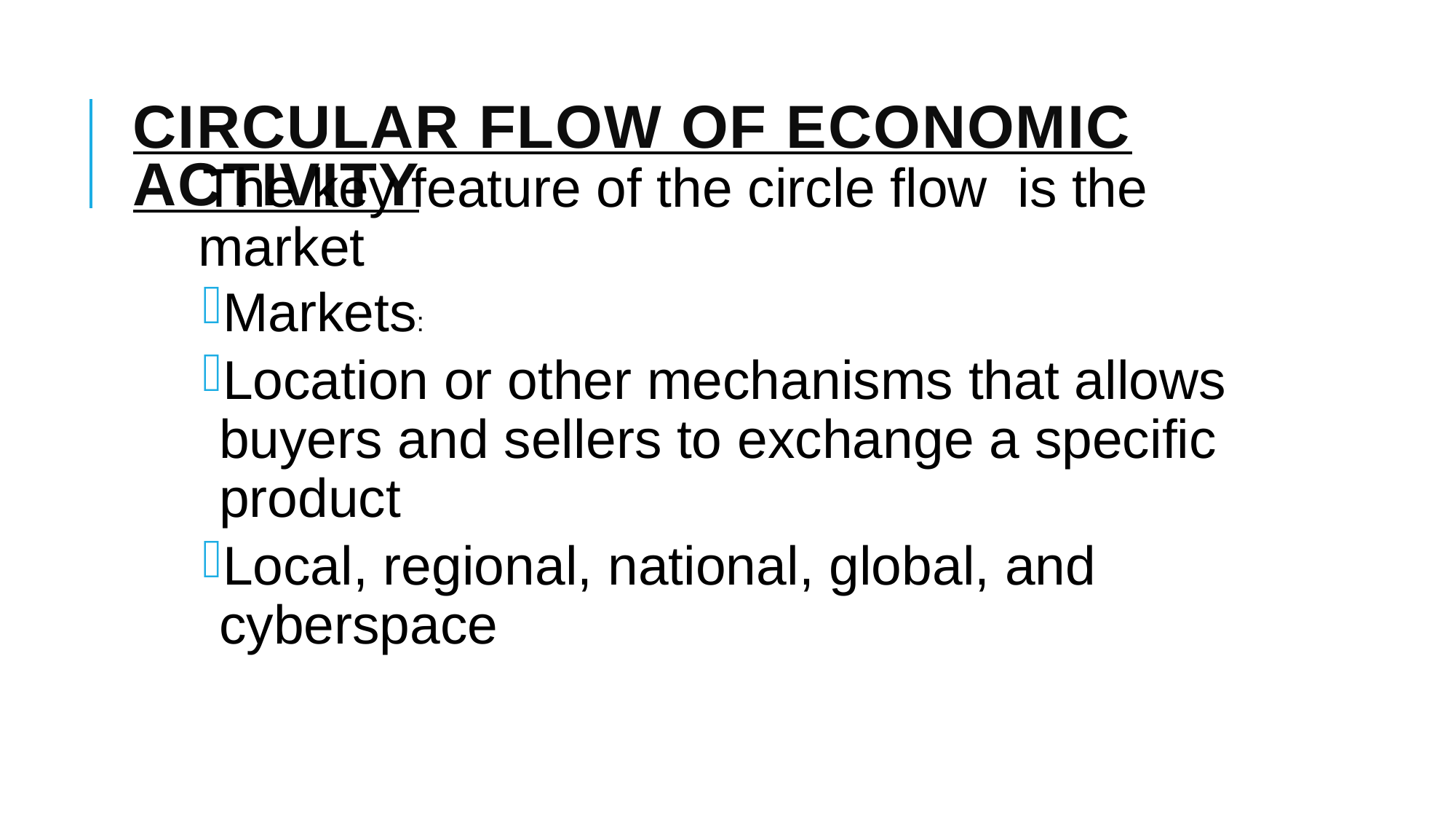

# Circular Flow of Economic Activity
The key feature of the circle flow  is the market
Markets:
Location or other mechanisms that allows buyers and sellers to exchange a specific product
Local, regional, national, global, and cyberspace